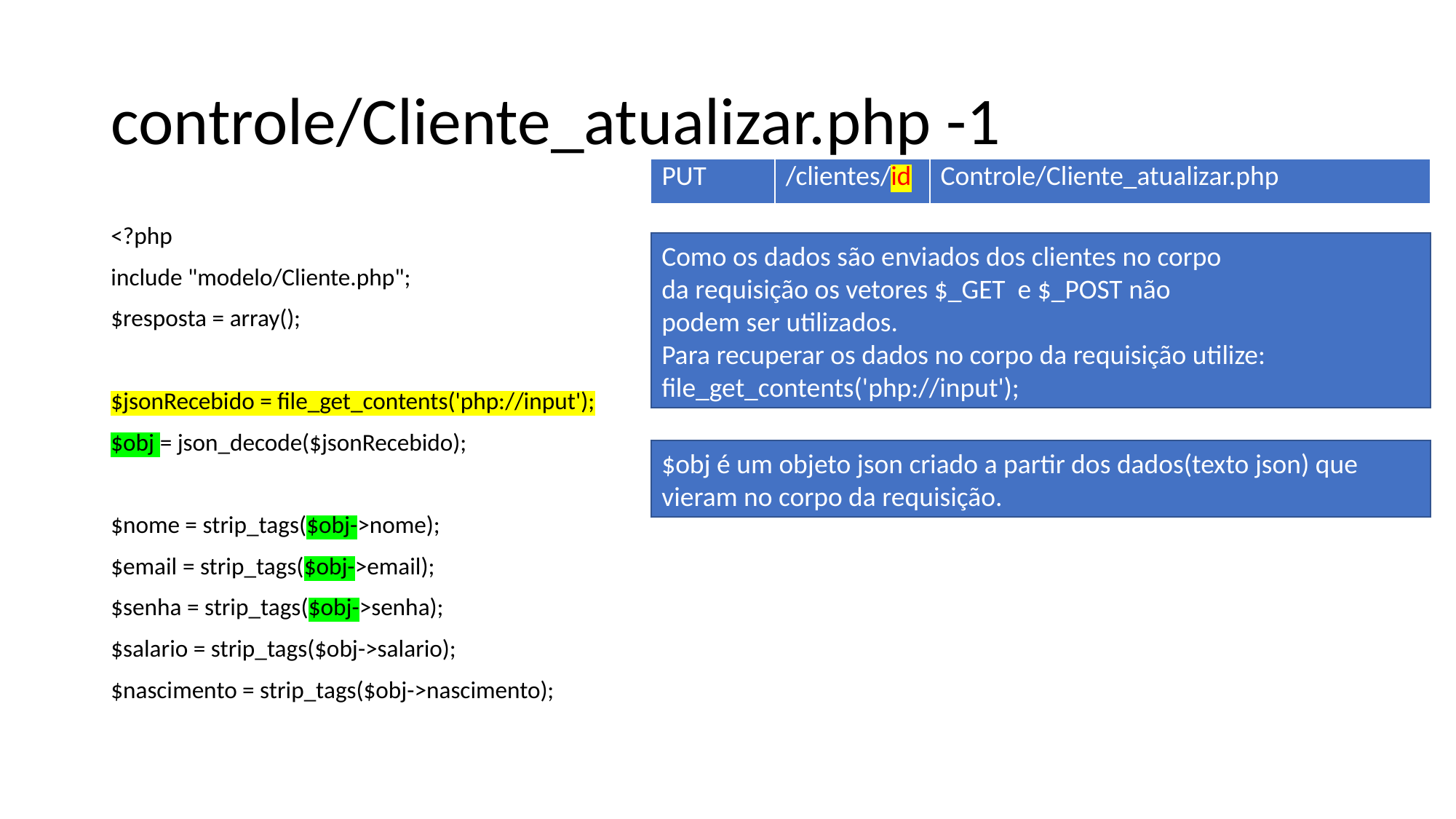

# controle/Cliente_atualizar.php -1
| PUT | /clientes/id | Controle/Cliente\_atualizar.php |
| --- | --- | --- |
<?php
include "modelo/Cliente.php";
$resposta = array();

$jsonRecebido = file_get_contents('php://input');
$obj = json_decode($jsonRecebido);

$nome = strip_tags($obj->nome);
$email = strip_tags($obj->email);
$senha = strip_tags($obj->senha);
$salario = strip_tags($obj->salario);
$nascimento = strip_tags($obj->nascimento);

Como os dados são enviados dos clientes no corpo
da requisição os vetores $_GET  e $_POST não
podem ser utilizados.
Para recuperar os dados no corpo da requisição utilize:
file_get_contents('php://input');
$obj é um objeto json criado a partir dos dados(texto json) que
vieram no corpo da requisição.